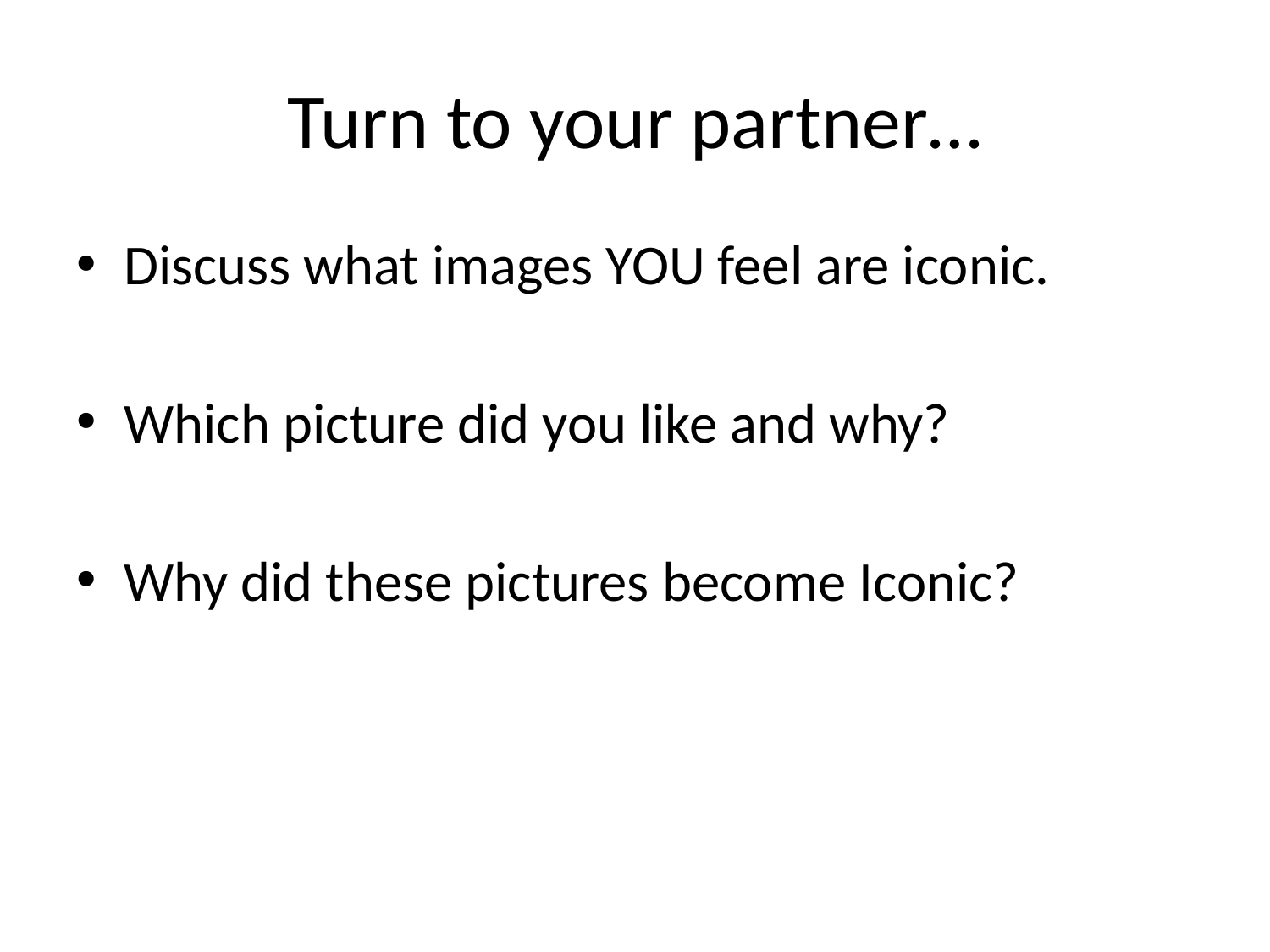

# Turn to your partner…
Discuss what images YOU feel are iconic.

Which picture did you like and why?

Why did these pictures become Iconic?